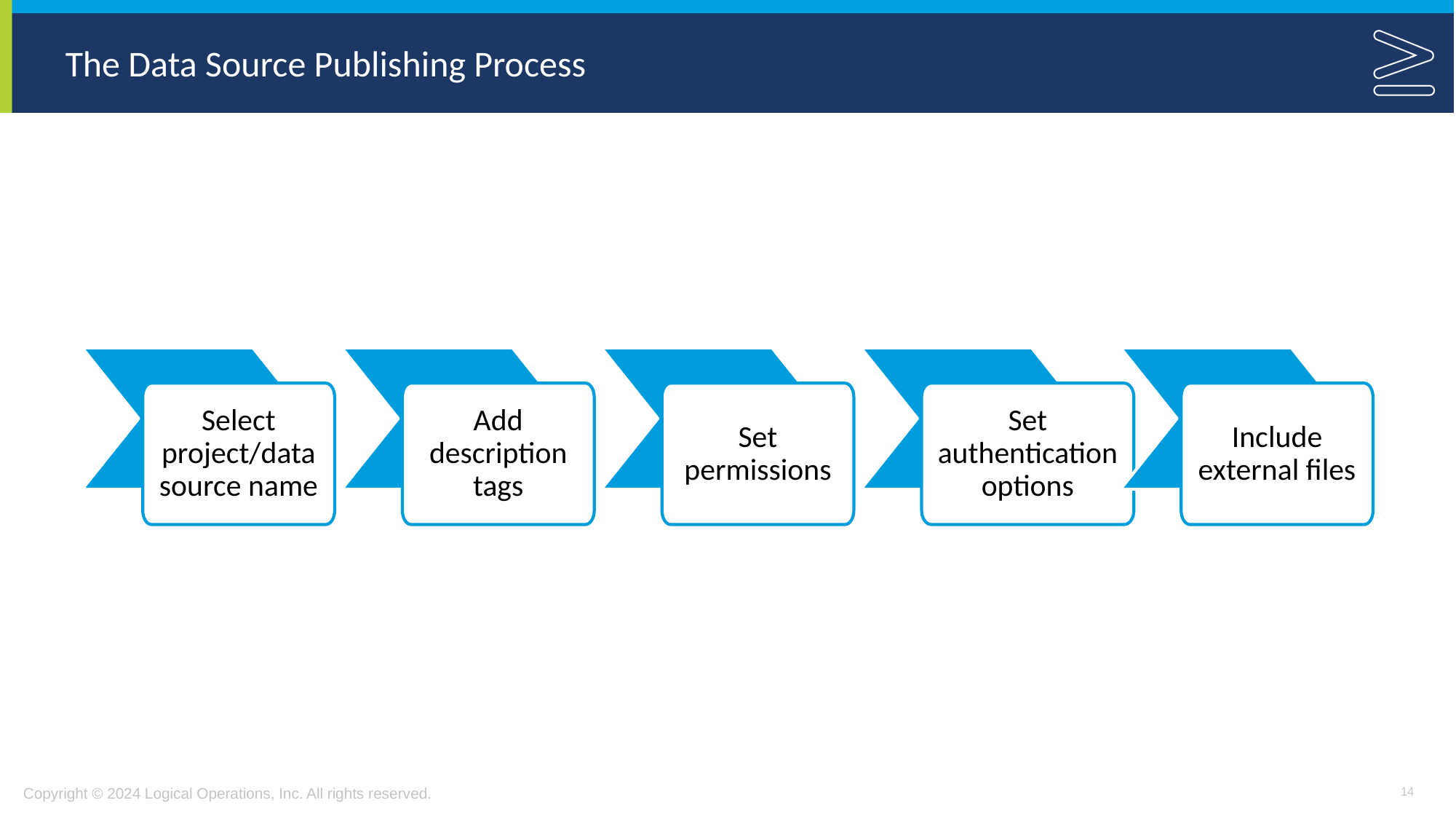

# The Data Source Publishing Process

Select project/data source name
Add description tags
Set permissions
Set authentication options
Include external files
14